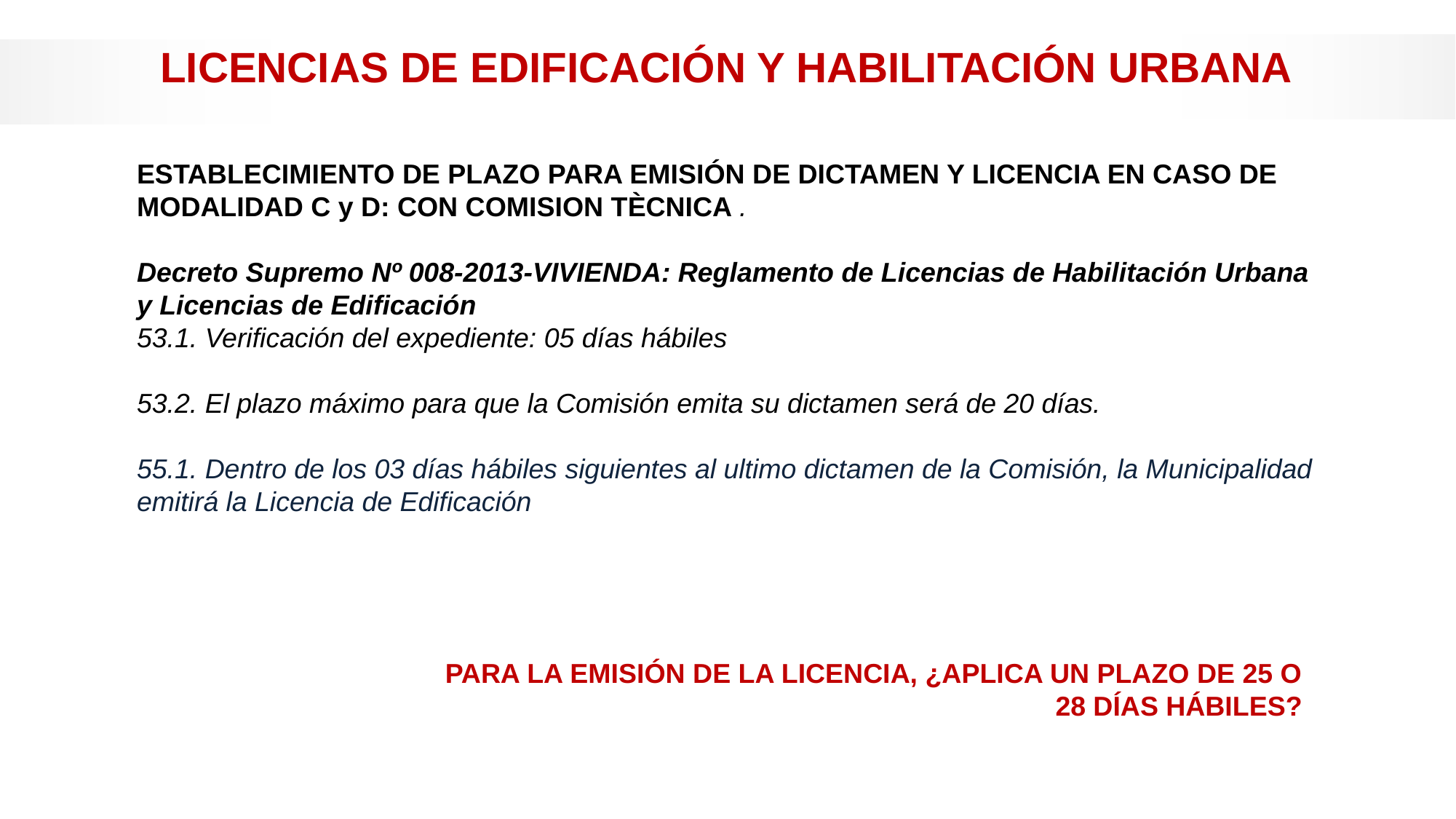

LICENCIAS DE EDIFICACIÓN Y HABILITACIÓN URBANA

ESTABLECIMIENTO DE PLAZO PARA EMISIÓN DE DICTAMEN Y LICENCIA EN CASO DE MODALIDAD C y D: CON COMISION TÈCNICA .
Decreto Supremo Nº 008-2013-VIVIENDA: Reglamento de Licencias de Habilitación Urbana y Licencias de Edificación
53.1. Verificación del expediente: 05 días hábiles
53.2. El plazo máximo para que la Comisión emita su dictamen será de 20 días.
55.1. Dentro de los 03 días hábiles siguientes al ultimo dictamen de la Comisión, la Municipalidad emitirá la Licencia de Edificación
PARA LA EMISIÓN DE LA LICENCIA, ¿APLICA UN PLAZO DE 25 O 28 DÍAS HÁBILES?